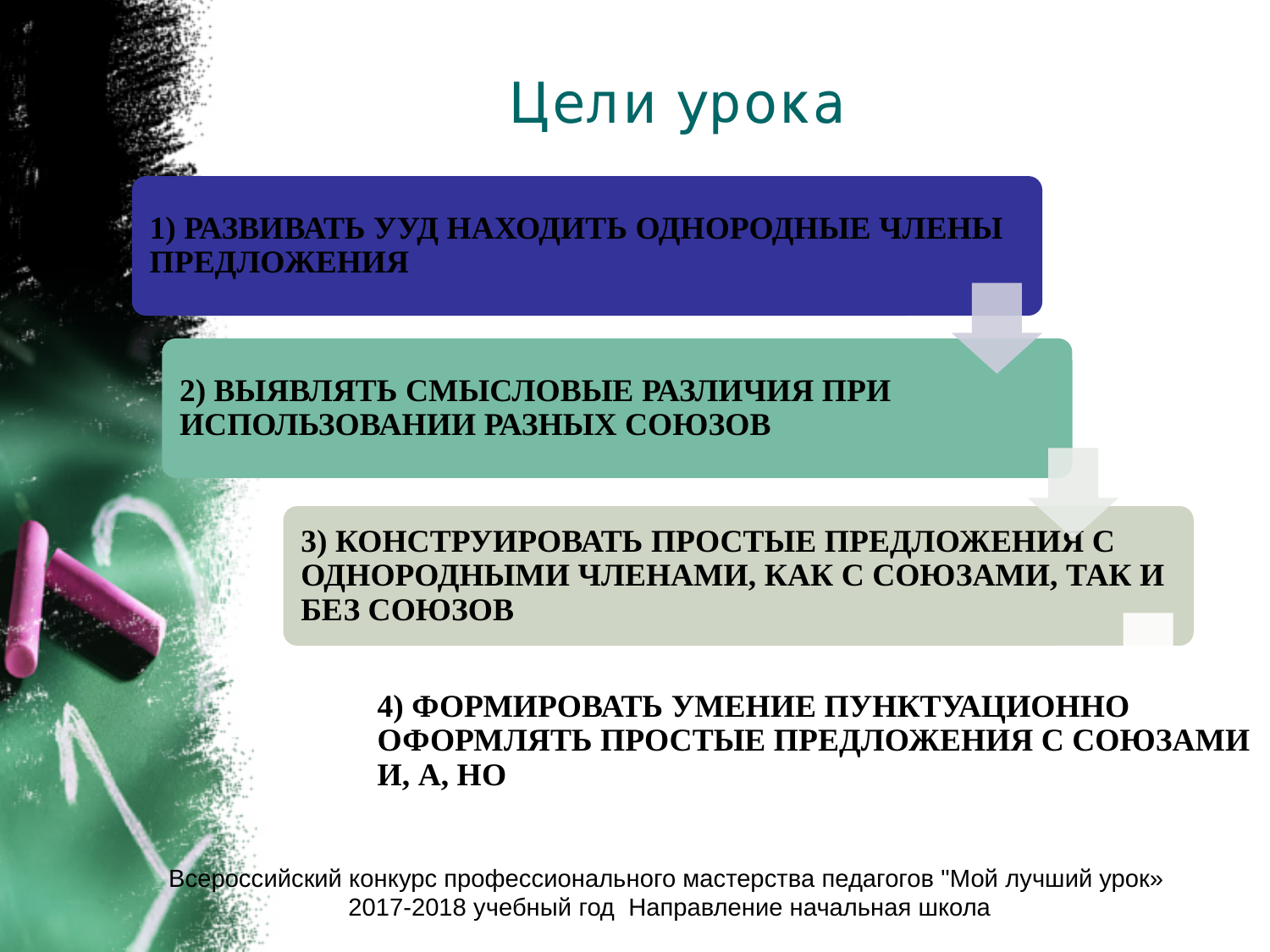

# Цели урока
1) Развивать Ууд находить однородные члены предложения
2) Выявлять смысловые различия при использовании разных союзов
3) Конструировать простые предложения с однородными членами, как с союзами, так и без союзов
4) Формировать умение пунктуационно оформлять простые предложения с союзами и, а, но

Всероссийский конкурс профессионального мастерства педагогов "Мой лучший урок»  2017-2018 учебный год  Направление начальная школа